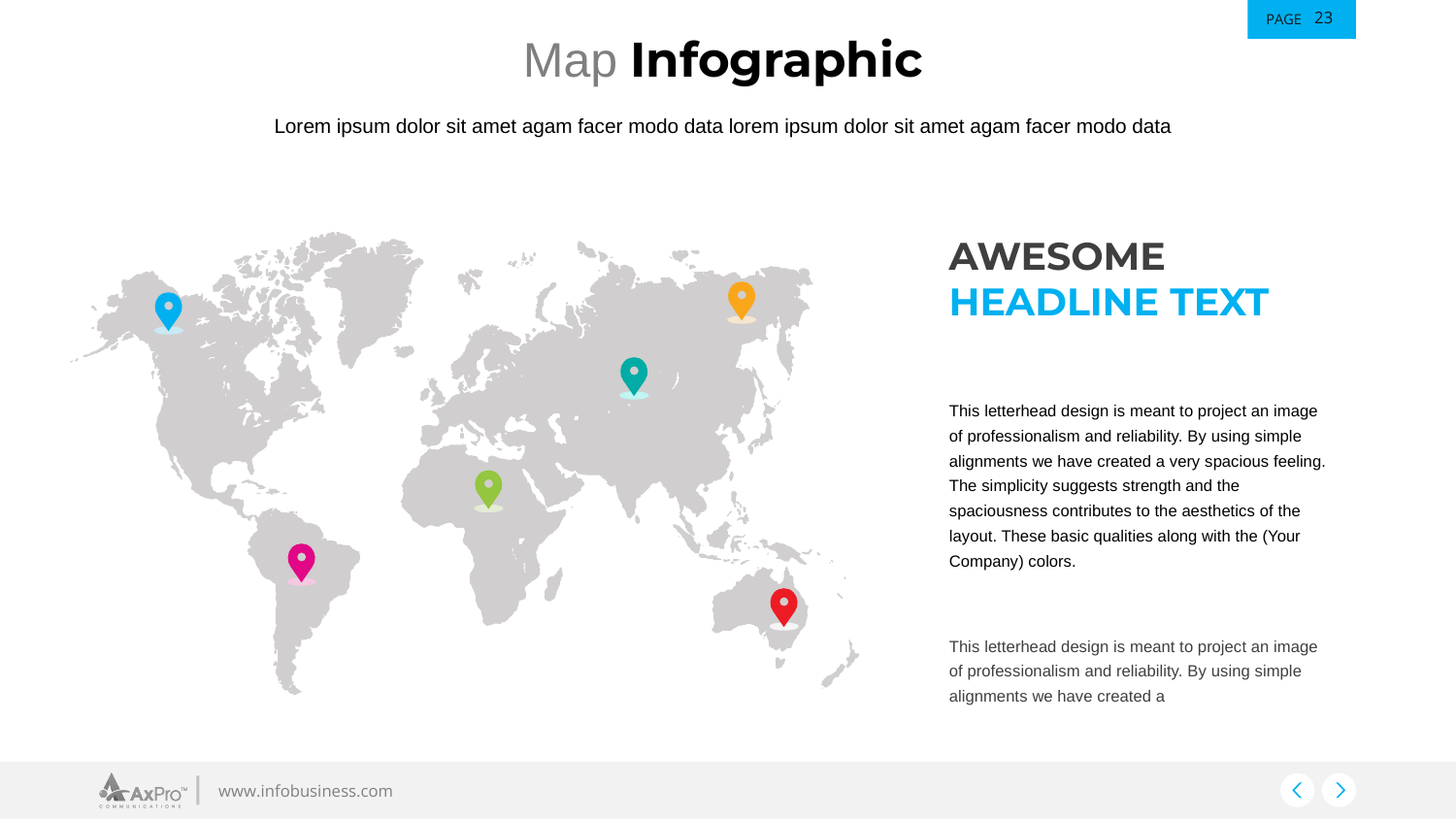

23
Map Infographic
Lorem ipsum dolor sit amet agam facer modo data lorem ipsum dolor sit amet agam facer modo data

AWESOME HEADLINE TEXT
This letterhead design is meant to project an image of professionalism and reliability. By using simple alignments we have created a very spacious feeling. The simplicity suggests strength and the spaciousness contributes to the aesthetics of the layout. These basic qualities along with the (Your Company) colors.
This letterhead design is meant to project an image of professionalism and reliability. By using simple alignments we have created a
www.infobusiness.com